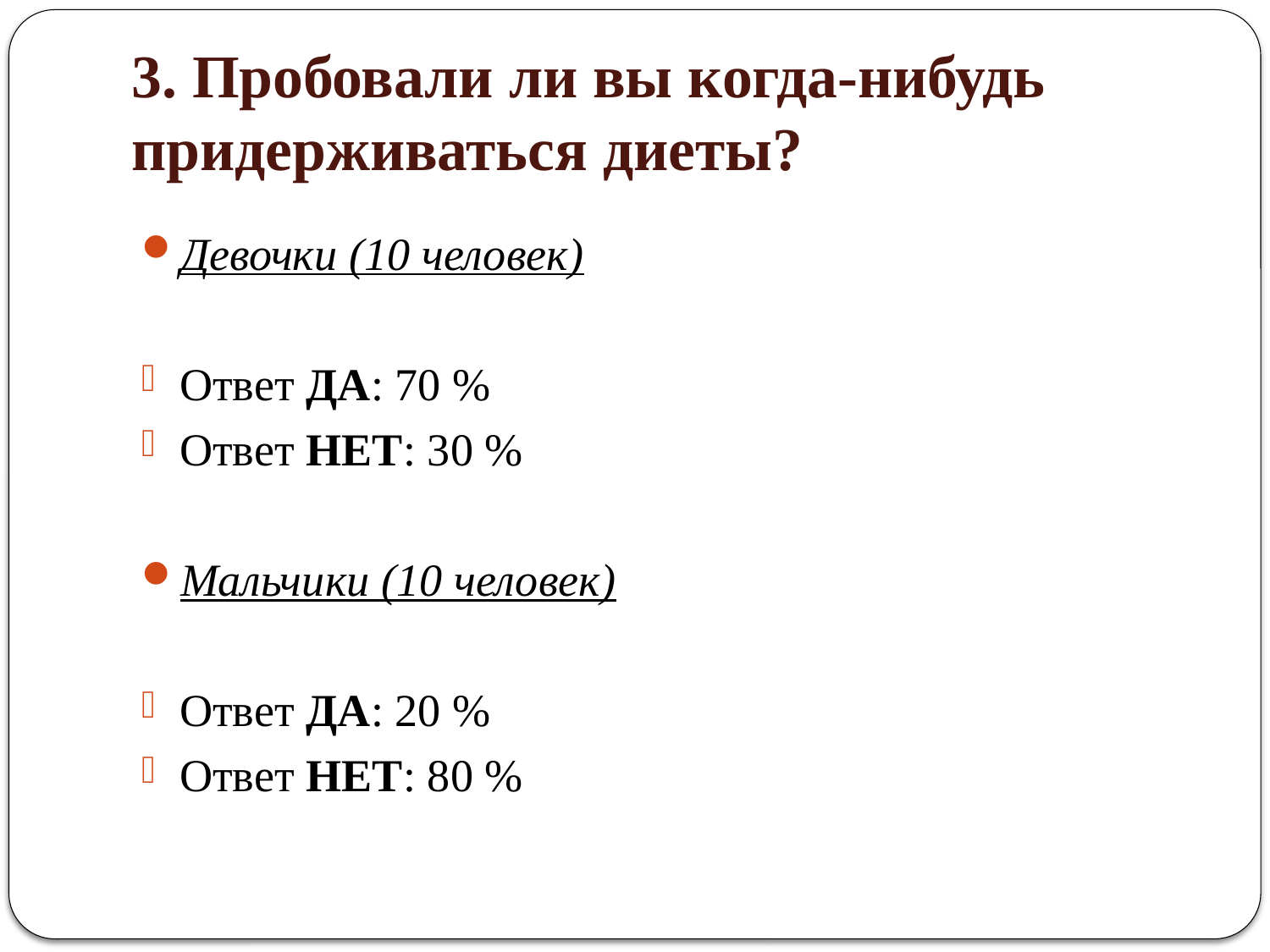

# 3. Пробовали ли вы когда-нибудь придерживаться диеты?
Девочки (10 человек)

Ответ ДА: 70 %
Ответ НЕТ: 30 %

Мальчики (10 человек)

Ответ ДА: 20 %
Ответ НЕТ: 80 %